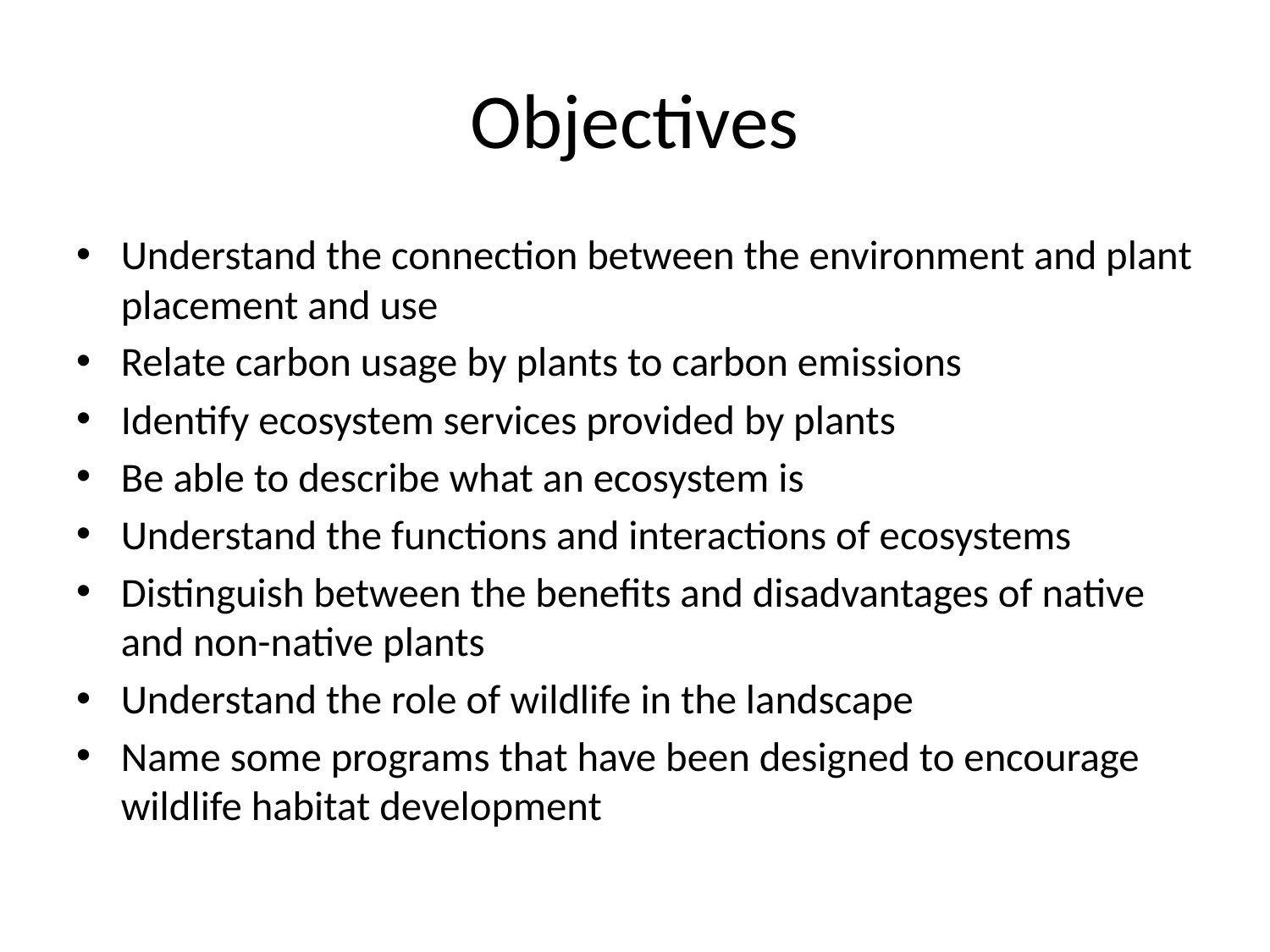

# Objectives
Understand the connection between the environment and plant placement and use
Relate carbon usage by plants to carbon emissions
Identify ecosystem services provided by plants
Be able to describe what an ecosystem is
Understand the functions and interactions of ecosystems
Distinguish between the benefits and disadvantages of native and non-native plants
Understand the role of wildlife in the landscape
Name some programs that have been designed to encourage wildlife habitat development